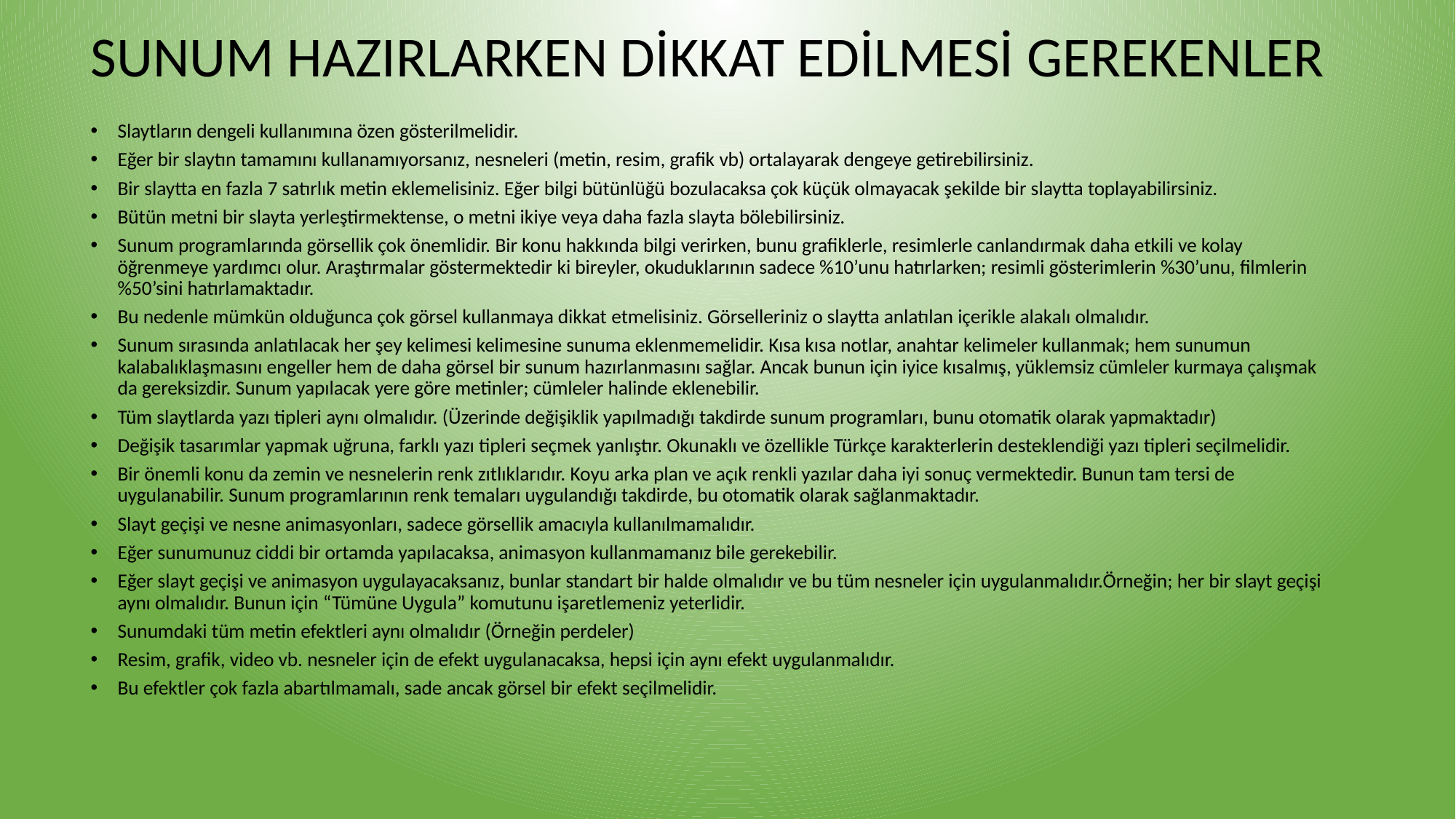

# SUNUM HAZIRLARKEN DİKKAT EDİLMESİ GEREKENLER
Slaytların dengeli kullanımına özen gösterilmelidir.
Eğer bir slaytın tamamını kullanamıyorsanız, nesneleri (metin, resim, grafik vb) ortalayarak dengeye getirebilirsiniz.
Bir slaytta en fazla 7 satırlık metin eklemelisiniz. Eğer bilgi bütünlüğü bozulacaksa çok küçük olmayacak şekilde bir slaytta toplayabilirsiniz.
Bütün metni bir slayta yerleştirmektense, o metni ikiye veya daha fazla slayta bölebilirsiniz.
Sunum programlarında görsellik çok önemlidir. Bir konu hakkında bilgi verirken, bunu grafiklerle, resimlerle canlandırmak daha etkili ve kolay öğrenmeye yardımcı olur. Araştırmalar göstermektedir ki bireyler, okuduklarının sadece %10’unu hatırlarken; resimli gösterimlerin %30’unu, filmlerin %50’sini hatırlamaktadır.
Bu nedenle mümkün olduğunca çok görsel kullanmaya dikkat etmelisiniz. Görselleriniz o slaytta anlatılan içerikle alakalı olmalıdır.
Sunum sırasında anlatılacak her şey kelimesi kelimesine sunuma eklenmemelidir. Kısa kısa notlar, anahtar kelimeler kullanmak; hem sunumun kalabalıklaşmasını engeller hem de daha görsel bir sunum hazırlanmasını sağlar. Ancak bunun için iyice kısalmış, yüklemsiz cümleler kurmaya çalışmak da gereksizdir. Sunum yapılacak yere göre metinler; cümleler halinde eklenebilir.
Tüm slaytlarda yazı tipleri aynı olmalıdır. (Üzerinde değişiklik yapılmadığı takdirde sunum programları, bunu otomatik olarak yapmaktadır)
Değişik tasarımlar yapmak uğruna, farklı yazı tipleri seçmek yanlıştır. Okunaklı ve özellikle Türkçe karakterlerin desteklendiği yazı tipleri seçilmelidir.
Bir önemli konu da zemin ve nesnelerin renk zıtlıklarıdır. Koyu arka plan ve açık renkli yazılar daha iyi sonuç vermektedir. Bunun tam tersi de uygulanabilir. Sunum programlarının renk temaları uygulandığı takdirde, bu otomatik olarak sağlanmaktadır.
Slayt geçişi ve nesne animasyonları, sadece görsellik amacıyla kullanılmamalıdır.
Eğer sunumunuz ciddi bir ortamda yapılacaksa, animasyon kullanmamanız bile gerekebilir.
Eğer slayt geçişi ve animasyon uygulayacaksanız, bunlar standart bir halde olmalıdır ve bu tüm nesneler için uygulanmalıdır.Örneğin; her bir slayt geçişi aynı olmalıdır. Bunun için “Tümüne Uygula” komutunu işaretlemeniz yeterlidir.
Sunumdaki tüm metin efektleri aynı olmalıdır (Örneğin perdeler)
Resim, grafik, video vb. nesneler için de efekt uygulanacaksa, hepsi için aynı efekt uygulanmalıdır.
Bu efektler çok fazla abartılmamalı, sade ancak görsel bir efekt seçilmelidir.